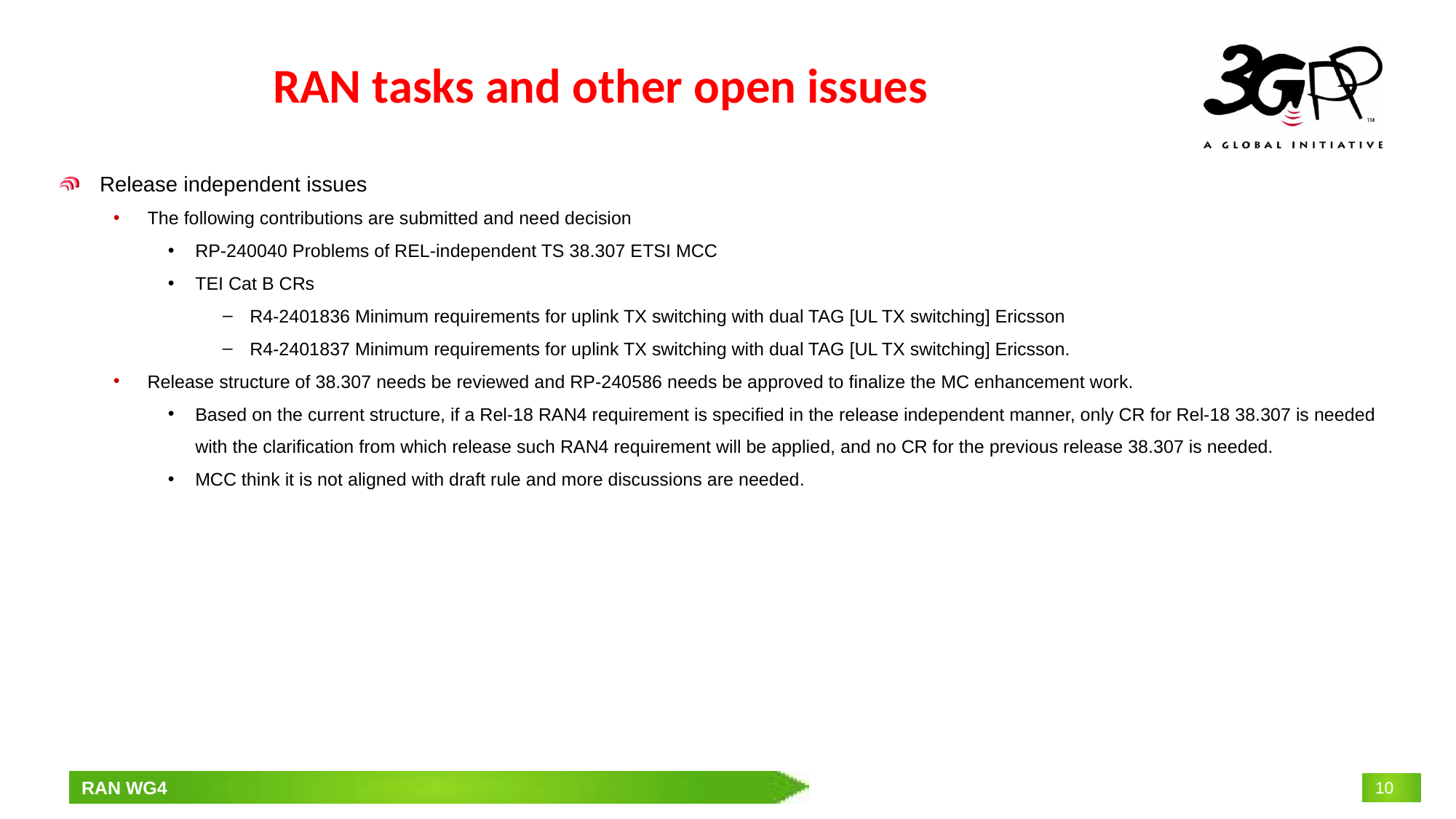

# RAN tasks and other open issues
Release independent issues
The following contributions are submitted and need decision
RP-240040 Problems of REL-independent TS 38.307 ETSI MCC
TEI Cat B CRs
R4-2401836 Minimum requirements for uplink TX switching with dual TAG [UL TX switching] Ericsson
R4-2401837 Minimum requirements for uplink TX switching with dual TAG [UL TX switching] Ericsson.
Release structure of 38.307 needs be reviewed and RP-240586 needs be approved to finalize the MC enhancement work.
Based on the current structure, if a Rel-18 RAN4 requirement is specified in the release independent manner, only CR for Rel-18 38.307 is needed with the clarification from which release such RAN4 requirement will be applied, and no CR for the previous release 38.307 is needed.
MCC think it is not aligned with draft rule and more discussions are needed.